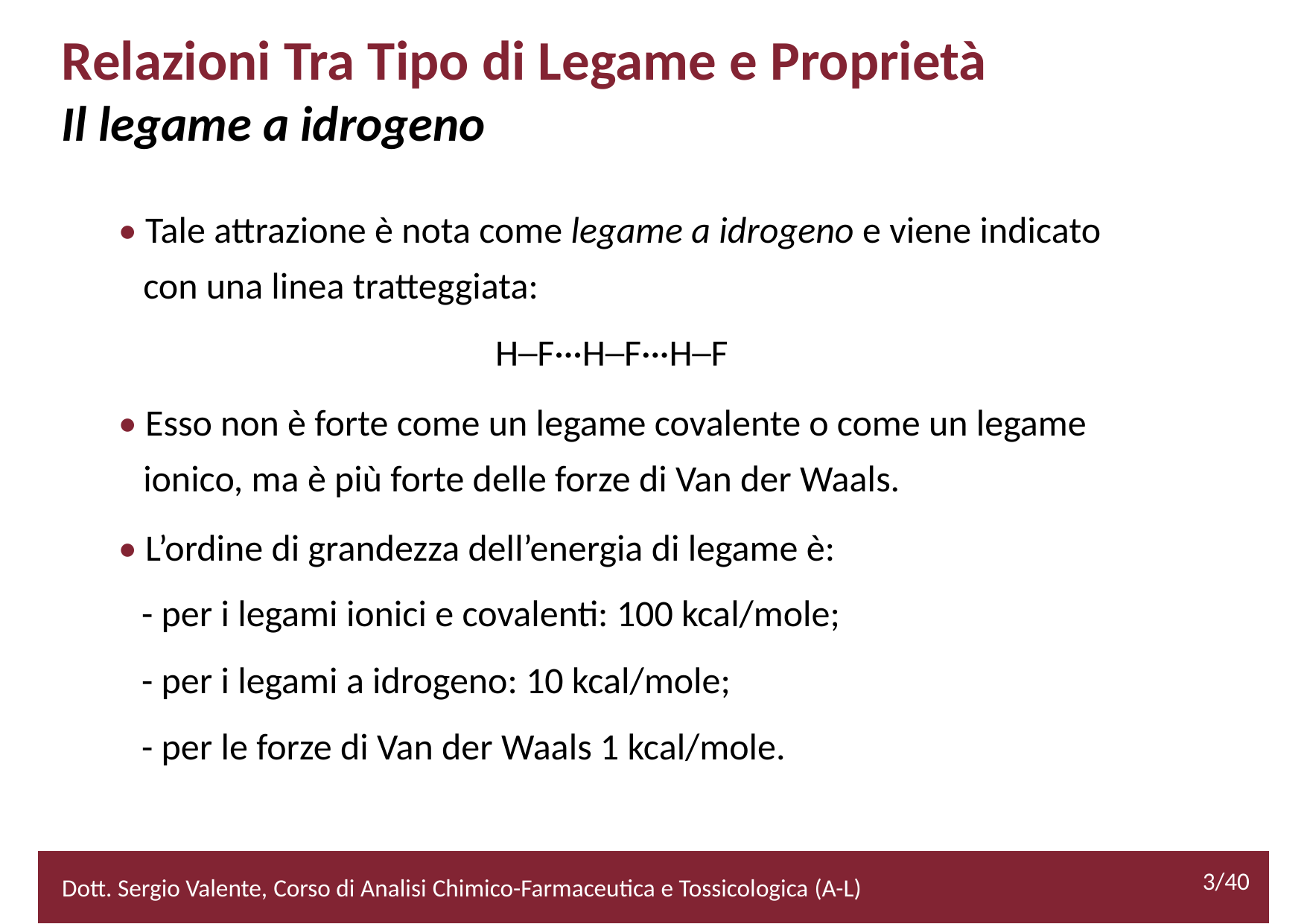

Relazioni Tra Tipo di Legame e Proprietà
Il legame a idrogeno
• Tale attrazione è nota come legame a idrogeno e viene indicato

			con una linea tratteggiata:

				H─F···H─F···H─F

• Esso non è forte come un legame covalente o come un legame

			ionico, ma è più forte delle forze di Van der Waals.

• L’ordine di grandezza dell’energia di legame è:

		- per i legami ionici e covalenti: 100 kcal/mole;

		- per i legami a idrogeno: 10 kcal/mole;

		- per le forze di Van der Waals 1 kcal/mole.

					3/40

3/40
2/52
Dott. Sergio Valente, Corso di Analisi Chimico-Farmaceutica e Tossicologica (A-L)